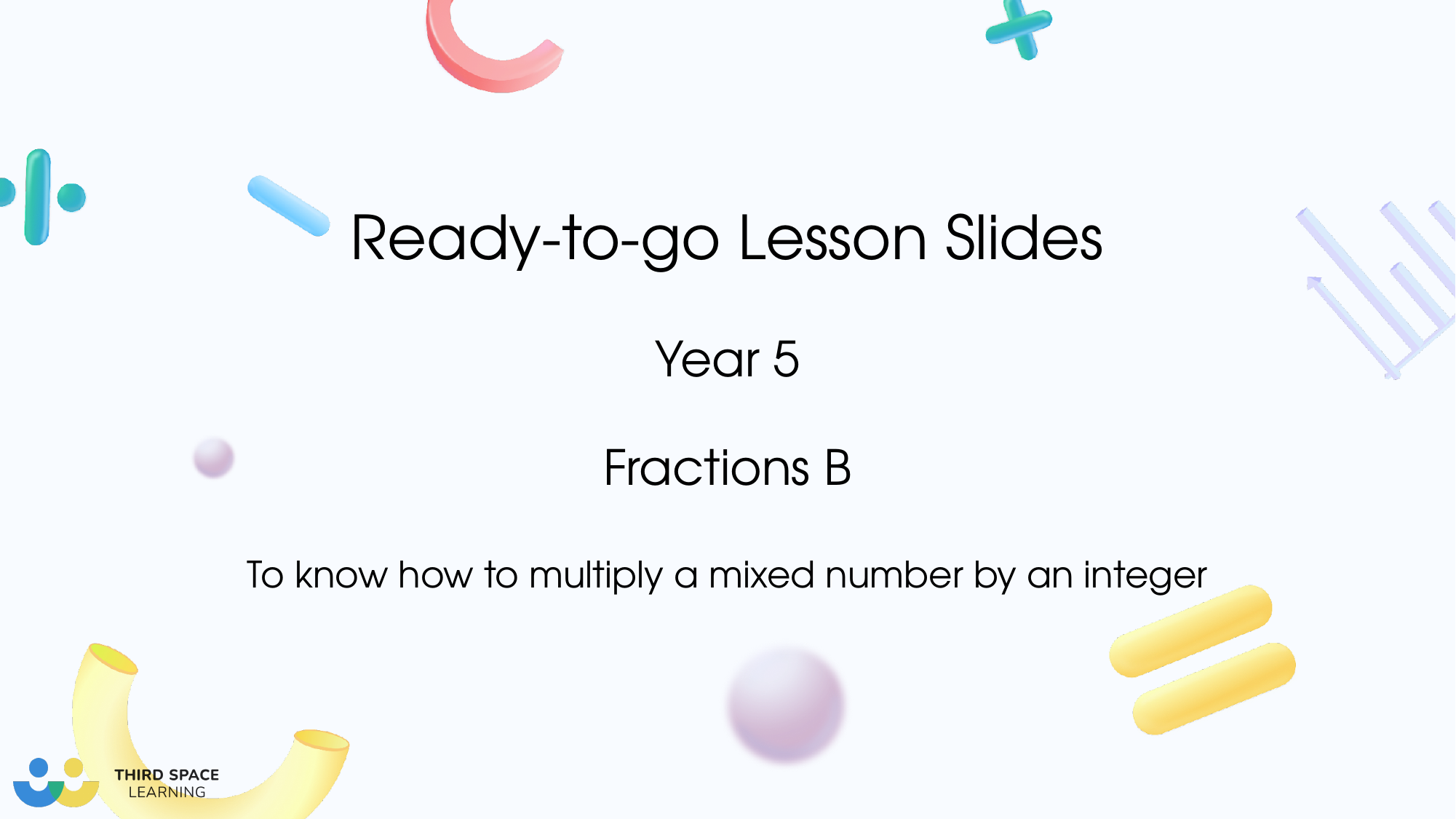

Year 5
Fractions B
To know how to multiply a mixed number by an integer